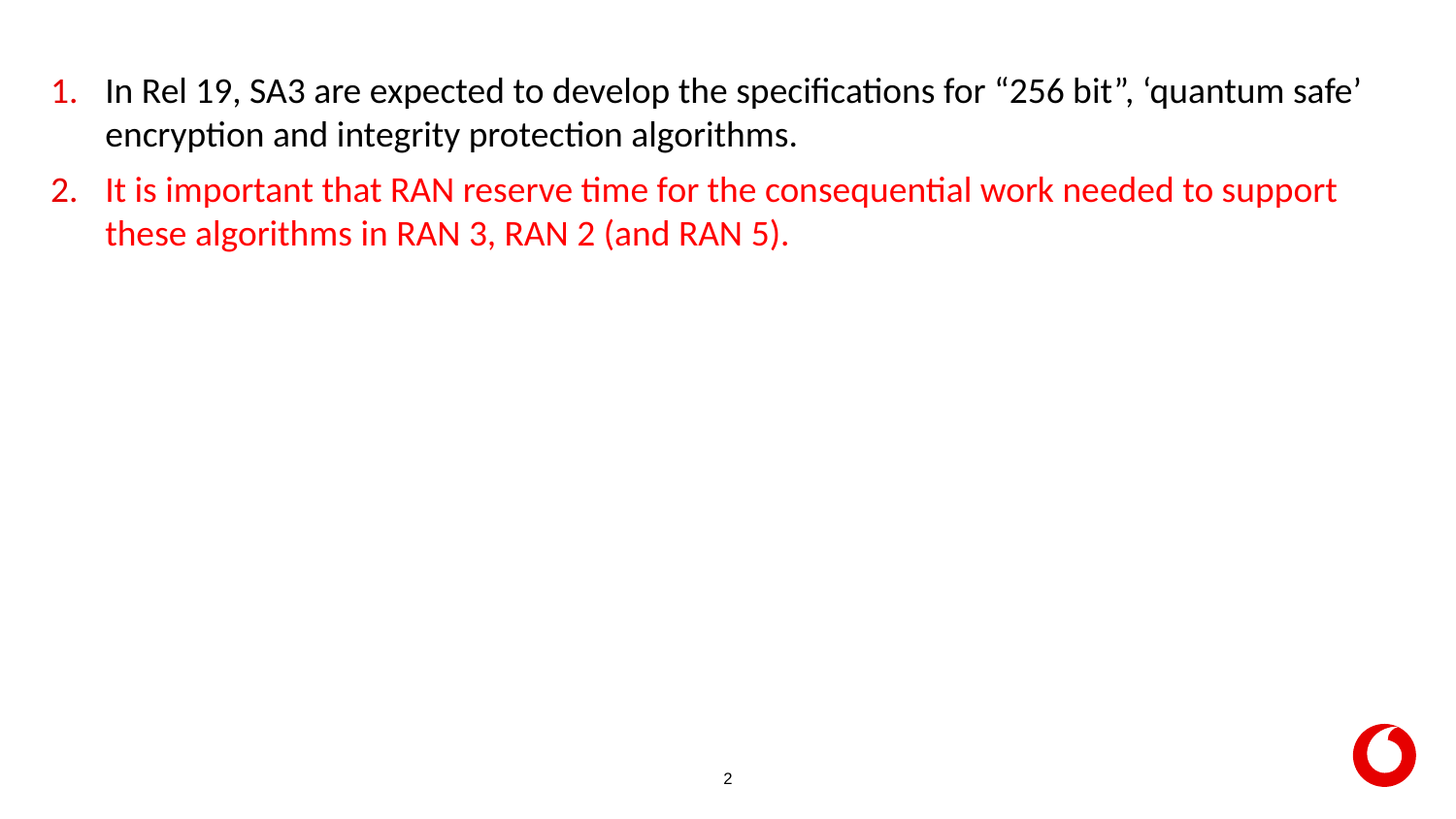

In Rel 19, SA3 are expected to develop the specifications for “256 bit”, ‘quantum safe’ encryption and integrity protection algorithms.
It is important that RAN reserve time for the consequential work needed to support these algorithms in RAN 3, RAN 2 (and RAN 5).

2